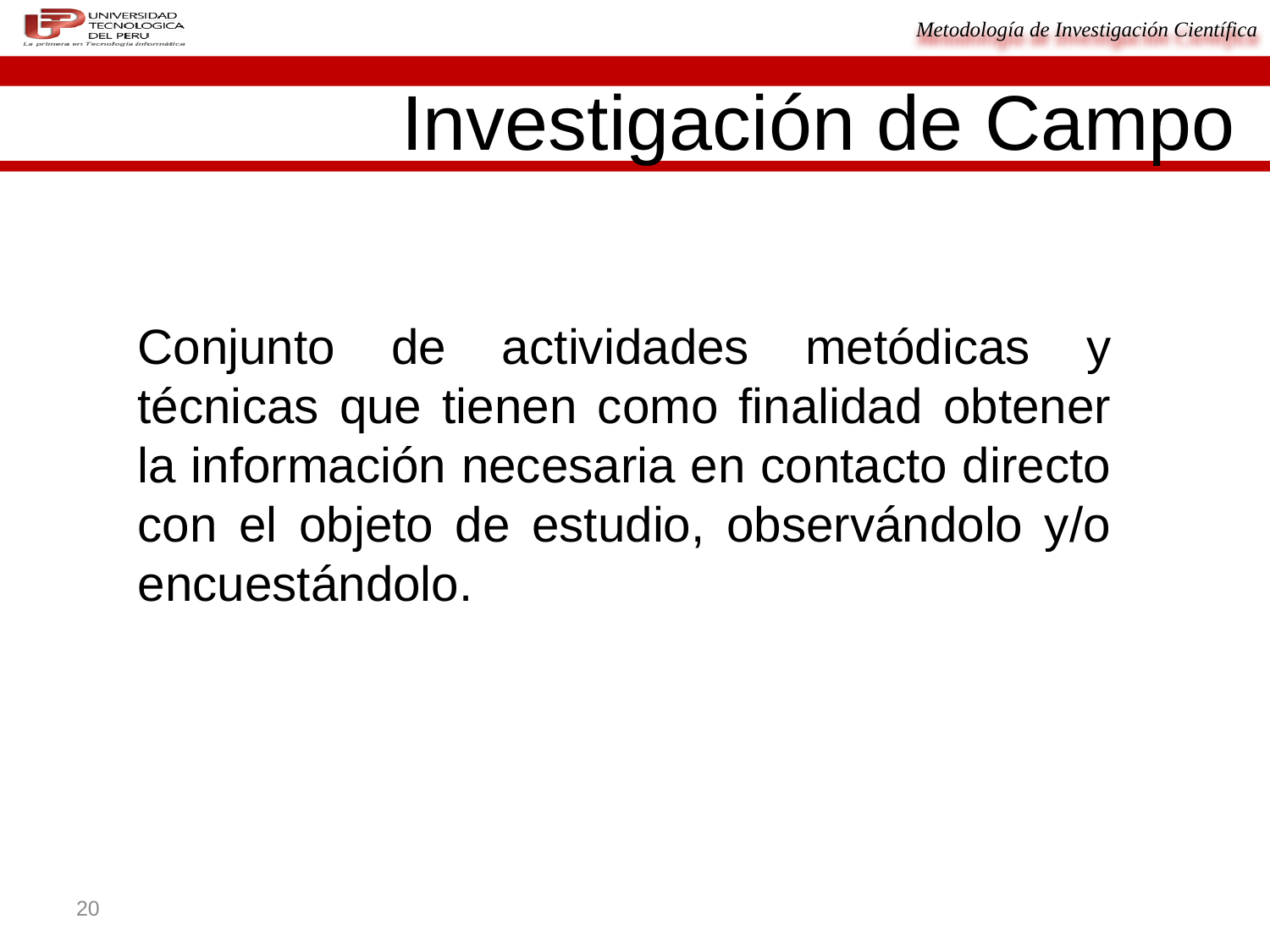

Investigación de Campo

Conjunto de actividades metódicas y técnicas que tienen como finalidad obtener la información necesaria en contacto directo con el objeto de estudio, observándolo y/o encuestándolo.

20